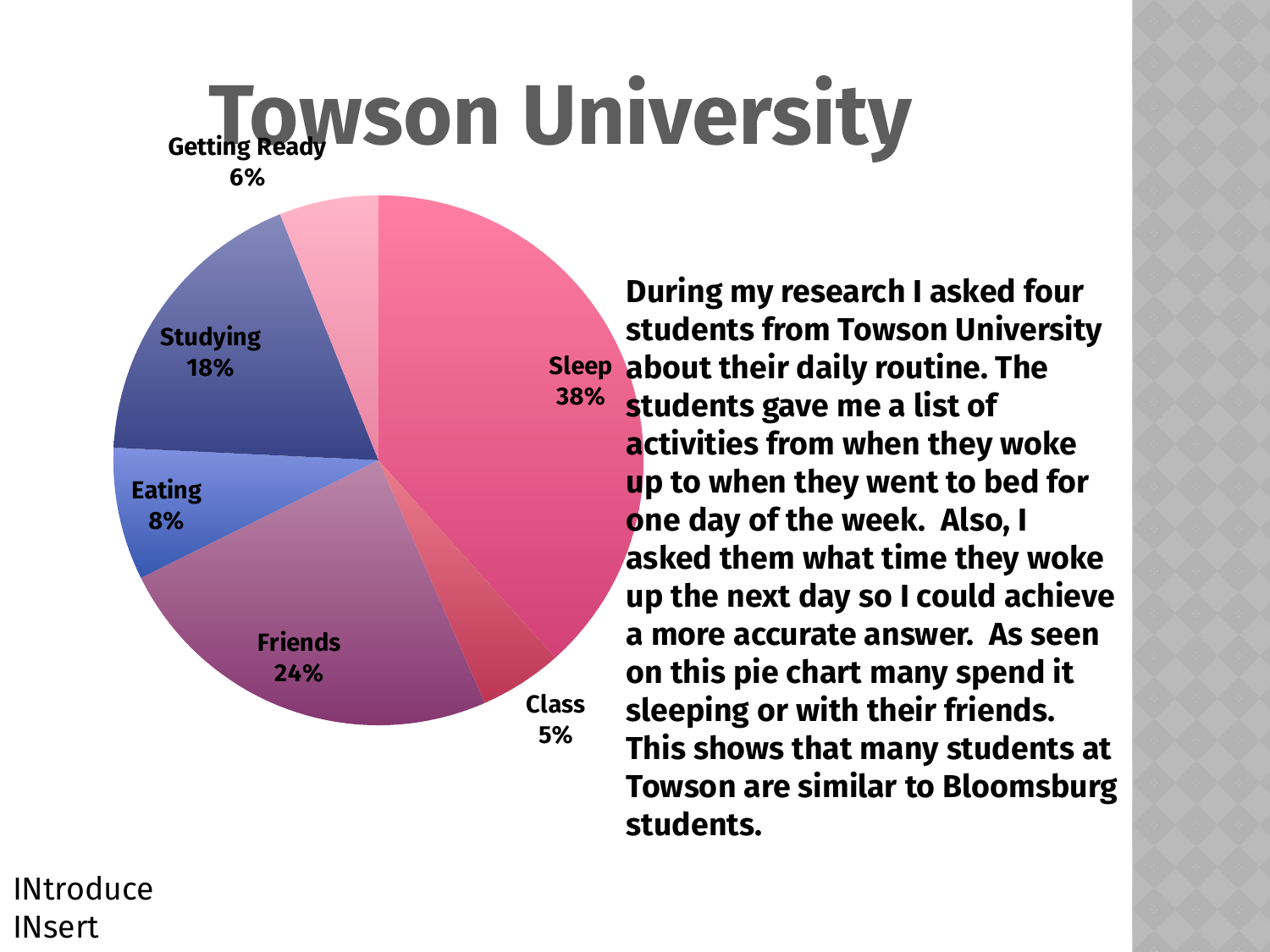

Towson University

### Chart

| Category |  |  |  |  |
|---|---|---|---|---|
| Sleep | 9.5 | 10.75 | 9.0 | 8.75 |
| Class | 1.25 | 4.5 | 3.75 | 2.75 |
| Friends | 6.0 | 4.95 | 2.25 | 3.25 |
| Clubs | 0.0 | 0.0 | 3.05 | 0.0 |
| Eating | 2.0 | 1.5 | 0.7500000000000013 | 1.35 |
| Studying | 4.5 | 1.5 | 3.65 | 0.8 |
| Getting Ready | 1.5 | 0.7000000000000013 | 0.5 | 0.6000000000000013 |
During my research I asked four students from Towson University about their daily routine. The students gave me a list of activities from when they woke up to when they went to bed for one day of the week.  Also, I asked them what time they woke up the next day so I could achieve a more accurate answer.  As seen on this pie chart many spend it sleeping or with their friends.  This shows that many students at Towson are similar to Bloomsburg students.
INtroduce
INsert